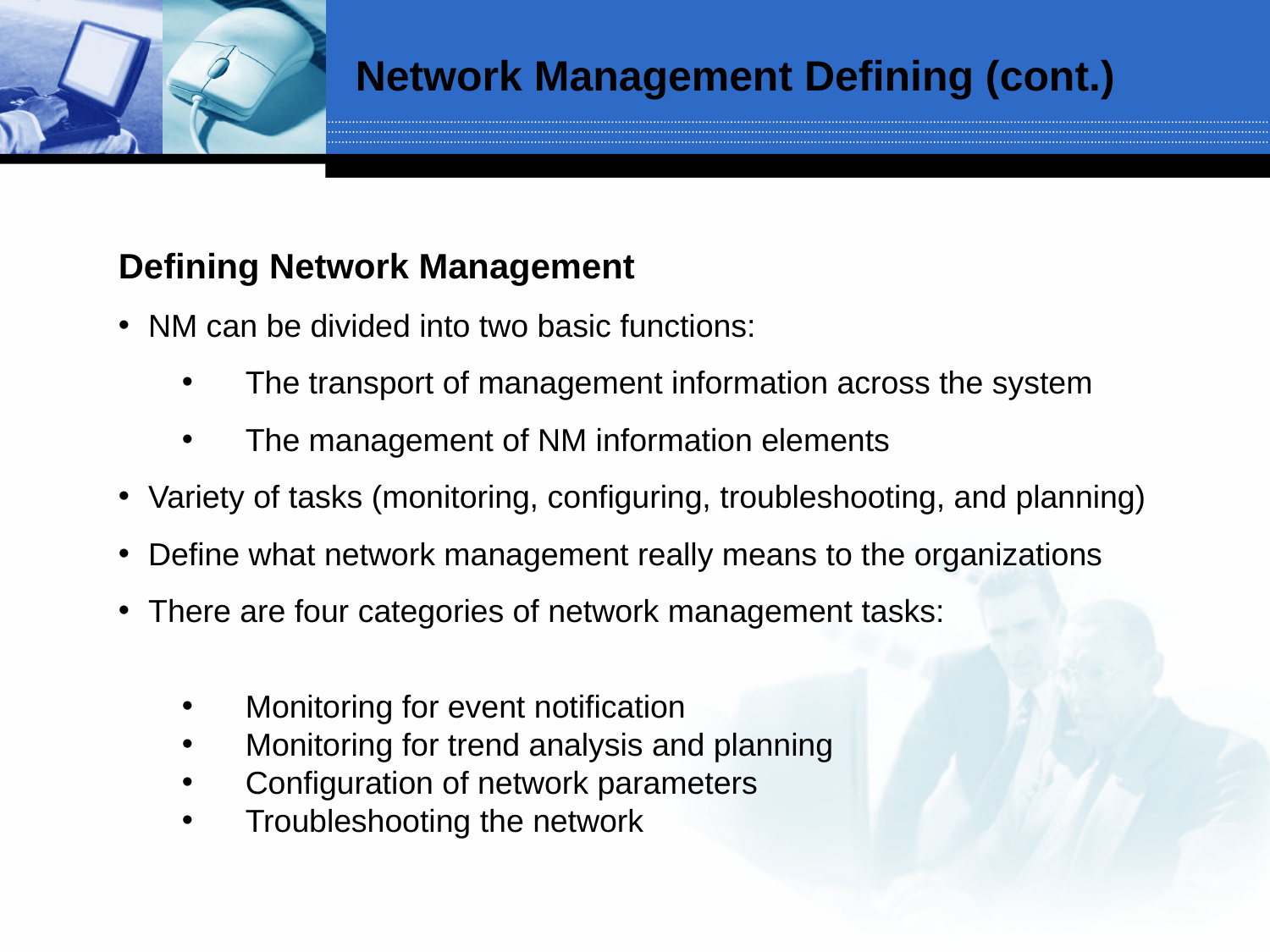

Network Management Defining (cont.)
Defining Network Management
NM can be divided into two basic functions:
The transport of management information across the system
The management of NM information elements
Variety of tasks (monitoring, configuring, troubleshooting, and planning)
Define what network management really means to the organizations
There are four categories of network management tasks:

Monitoring for event notification
Monitoring for trend analysis and planning
Configuration of network parameters
Troubleshooting the network